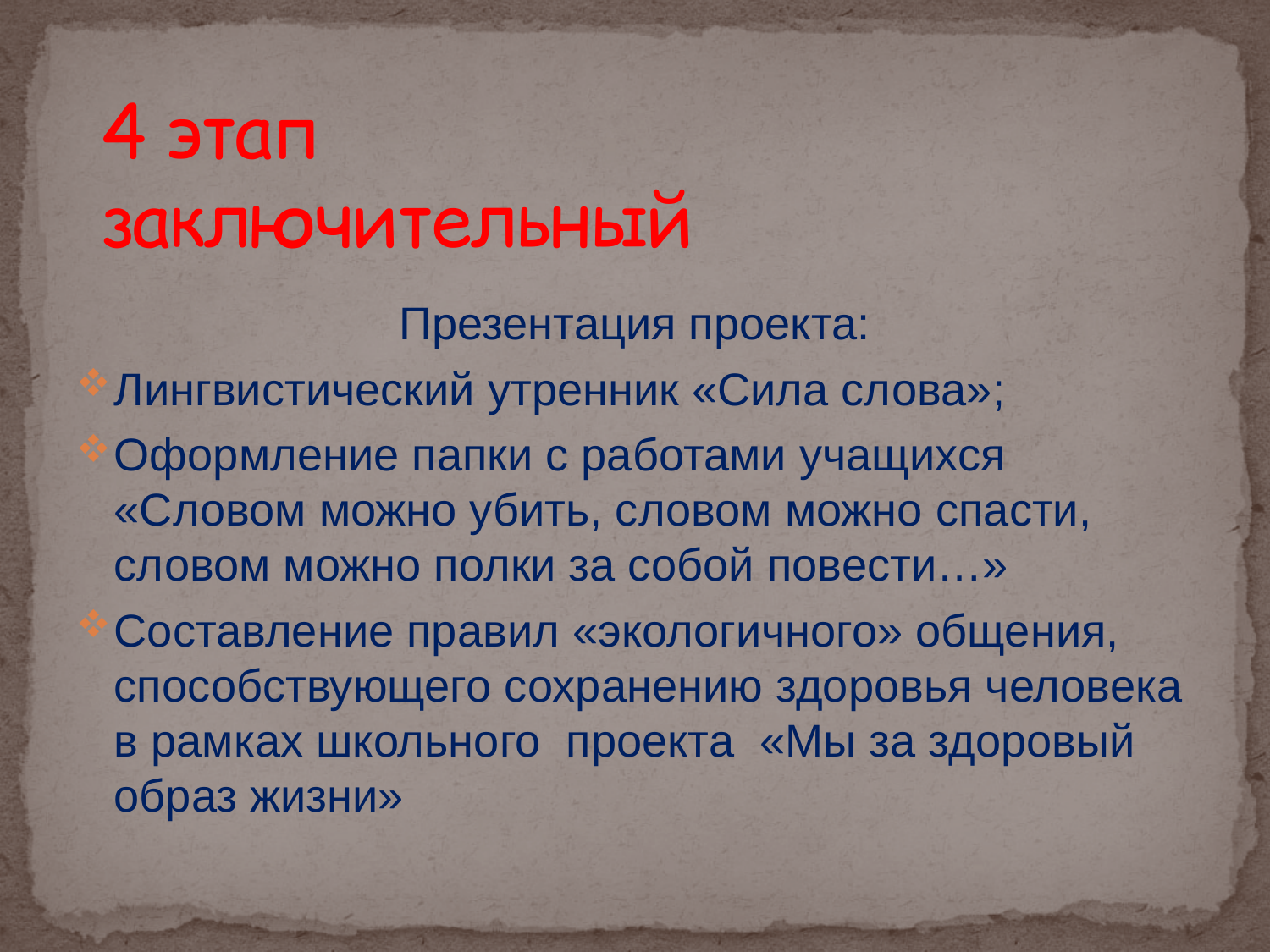

# 4 этап заключительный
Презентация проекта:
Лингвистический утренник «Сила слова»;
Оформление папки с работами учащихся «Словом можно убить, словом можно спасти, словом можно полки за собой повести…»
Составление правил «экологичного» общения, способствующего сохранению здоровья человека в рамках школьного  проекта  «Мы за здоровый образ жизни»